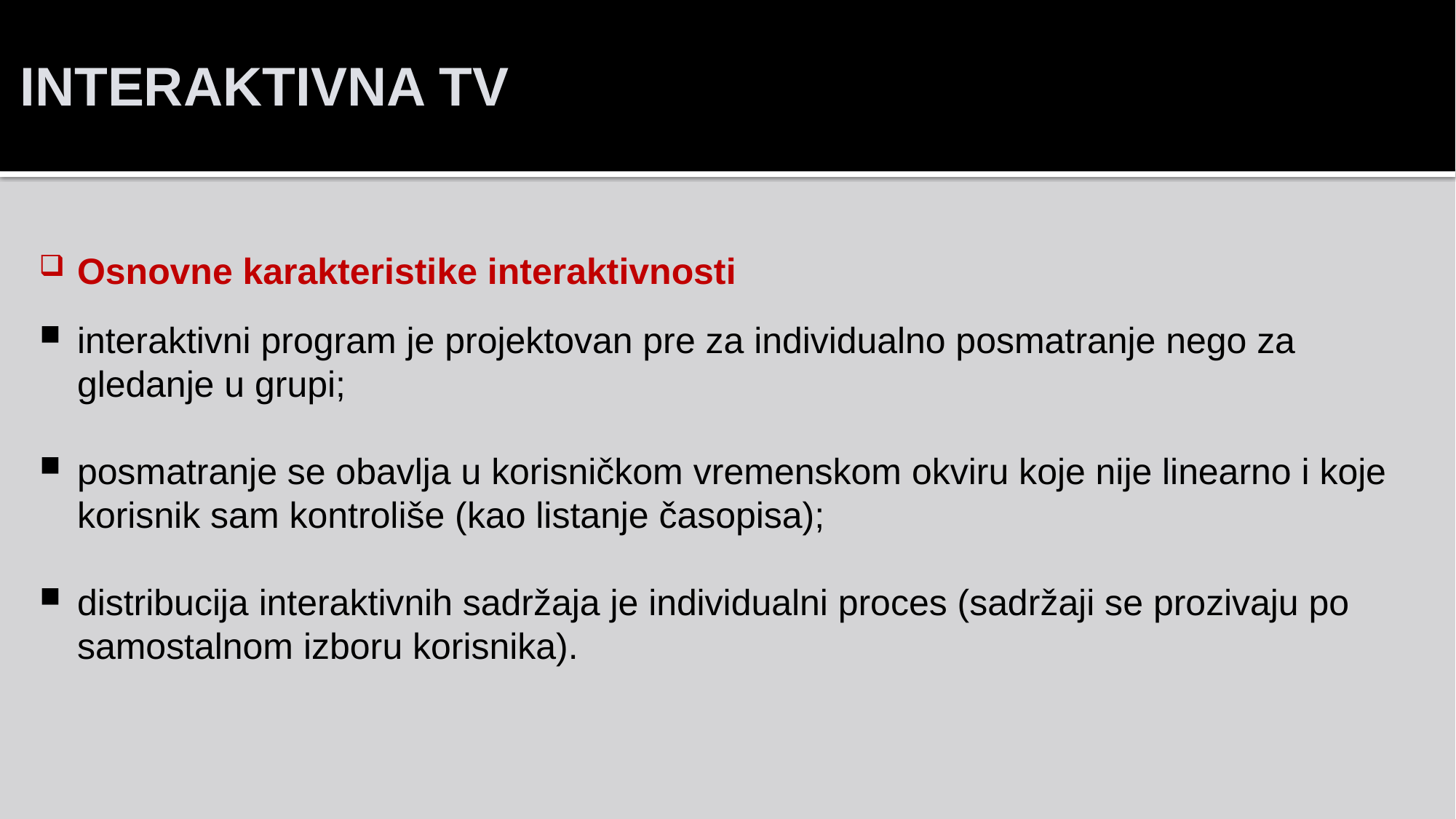

# INTERAKTIVNA TV

Osnovne karakteristike interaktivnosti

interaktivni program je projektovan pre za individualno posmatranje nego za gledanje u grupi;

posmatranje se obavlja u korisničkom vremenskom okviru koje nije linearno i koje korisnik sam kontroliše (kao listanje časopisa);

distribucija interaktivnih sadržaja je individualni proces (sadržaji se prozivaju po samostalnom izboru korisnika).